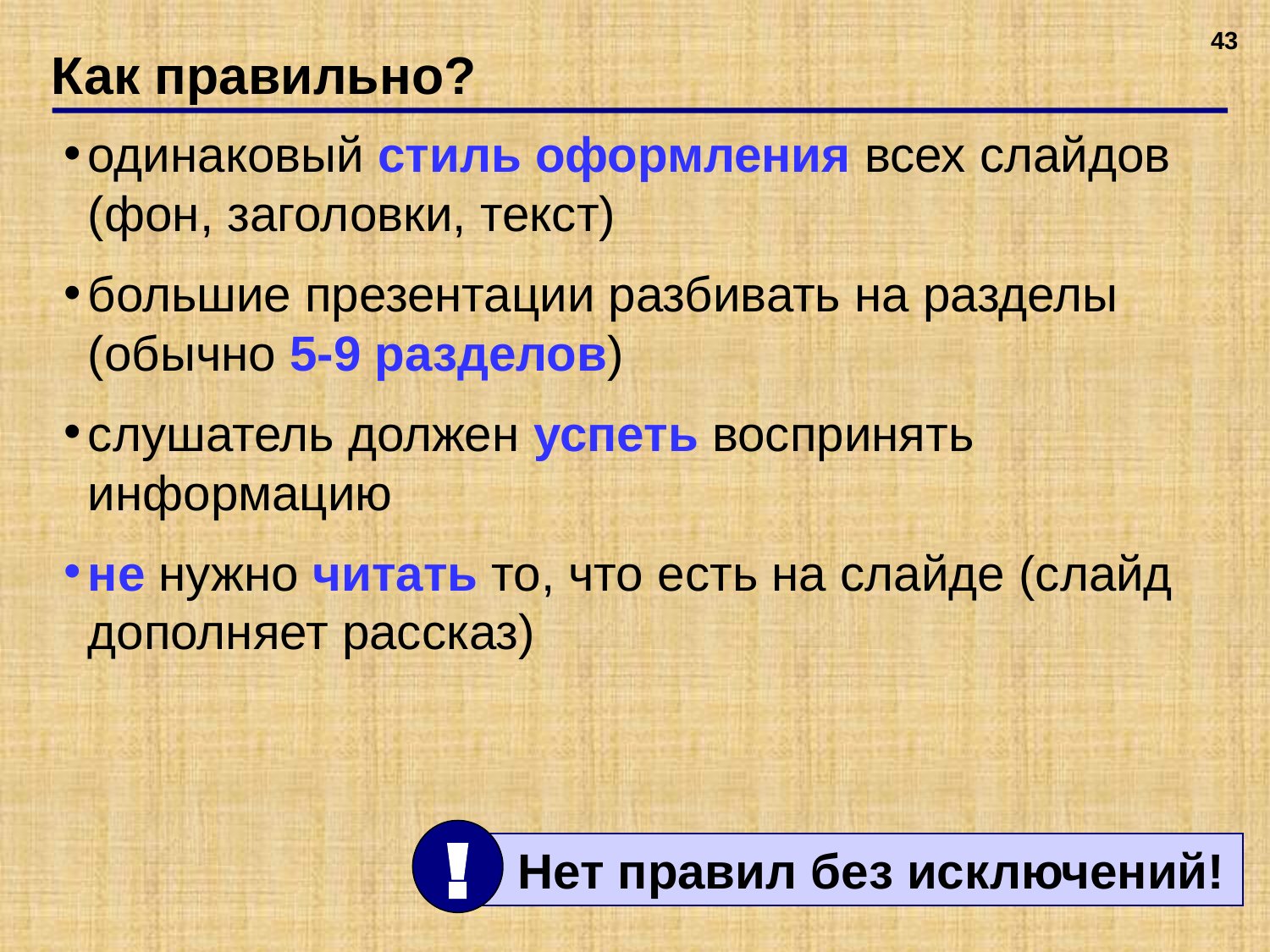

43
# Как правильно?
одинаковый стиль оформления всех слайдов (фон, заголовки, текст)
большие презентации разбивать на разделы (обычно 5-9 разделов)
слушатель должен успеть воспринять информацию
не нужно читать то, что есть на слайде (слайд дополняет рассказ)
!
  Нет правил без исключений!